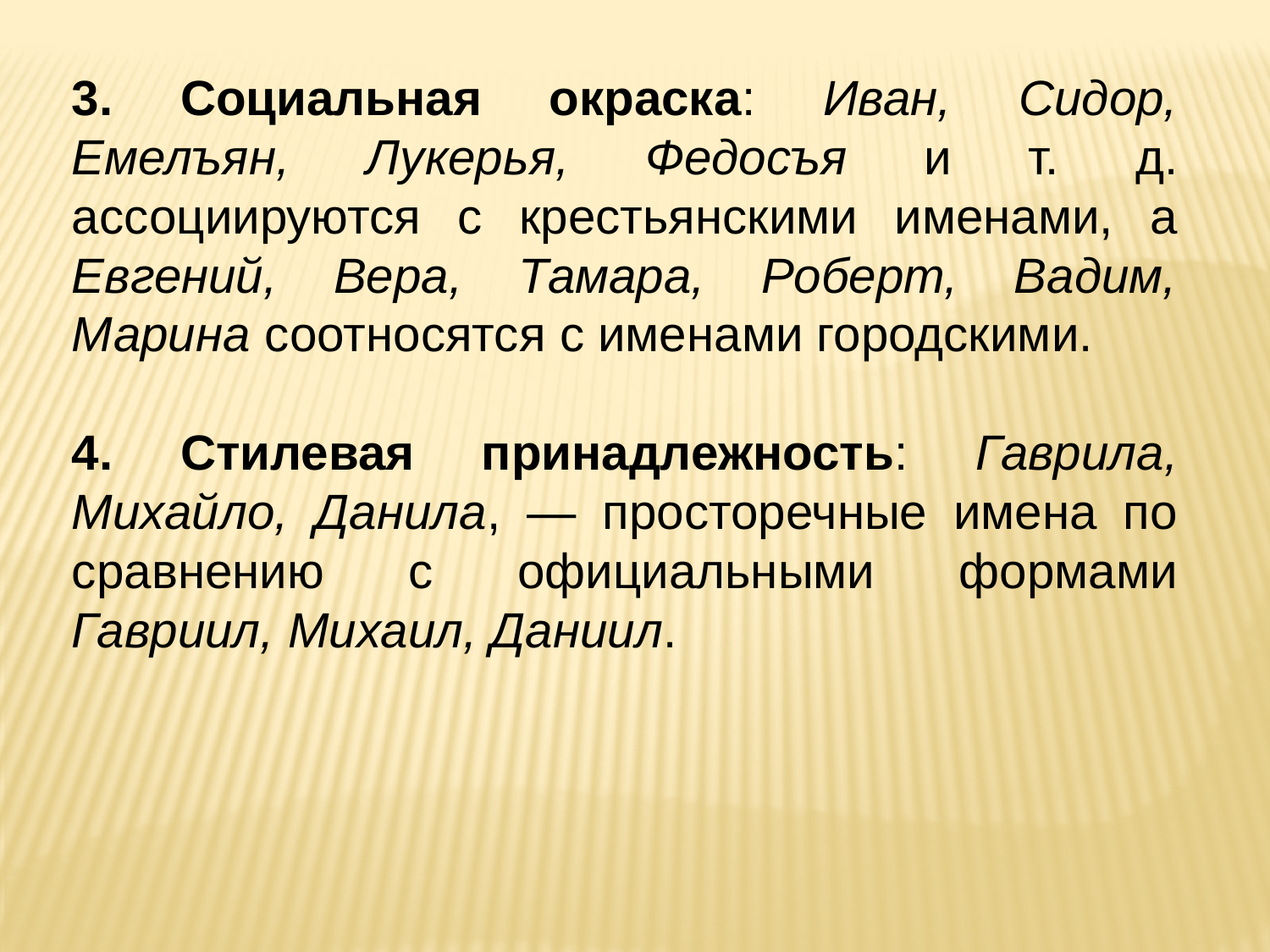

3. Социальная окраска: Иван, Сидор, Емелъян, Лукерья, Федосъя и т. д. ассоциируются с крестьянскими именами, а Евгений, Вера, Тамара, Роберт, Вадим, Марина соотносятся с именами городскими.

4. Стилевая принадлежность: Гаврила, Михайло, Данила, — просторечные имена по сравнению с официальными формами Гавриил, Михаил, Даниил.